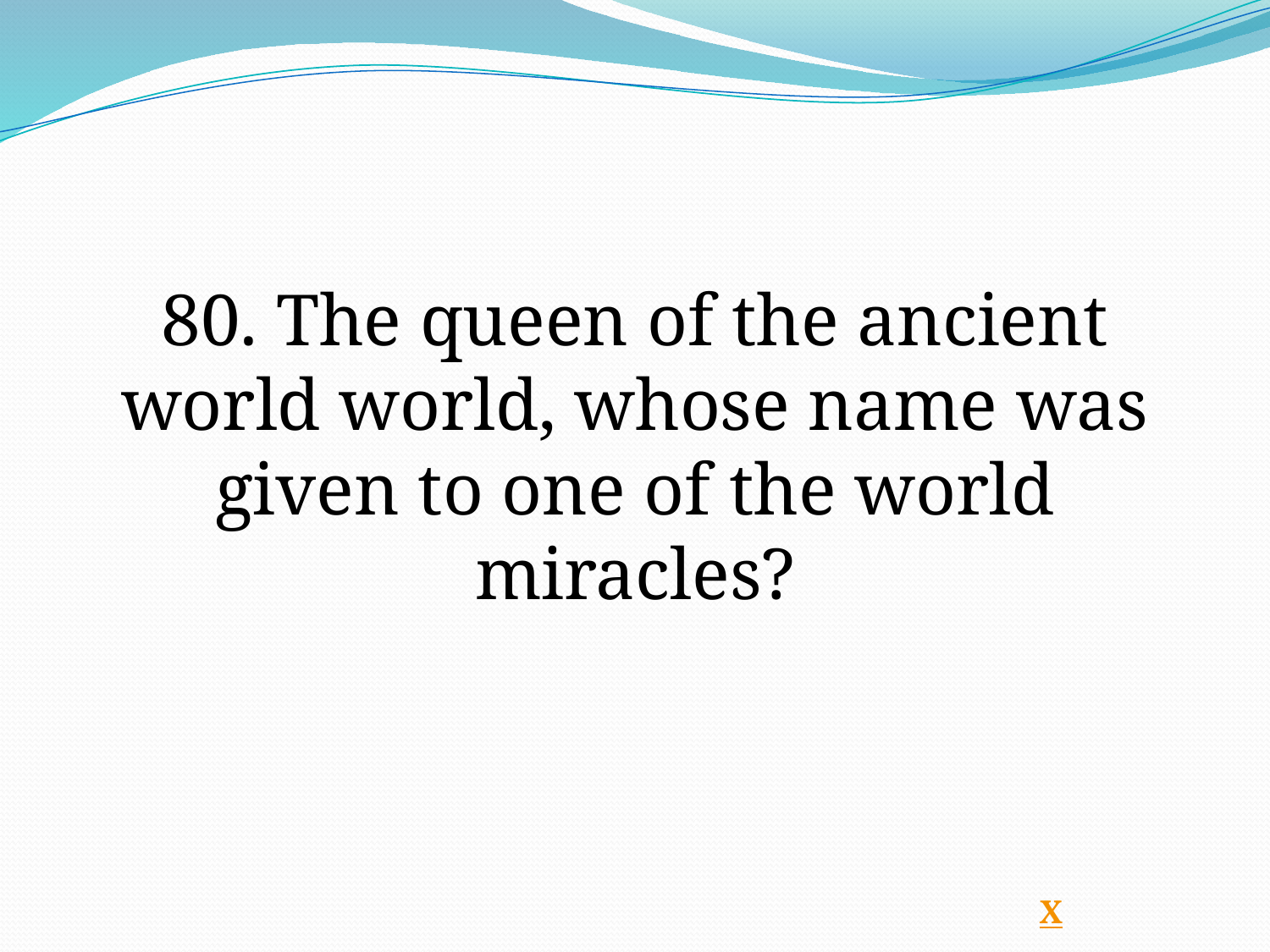

80. The queen of the ancient world world, whose name was given to one of the world miracles?
Х